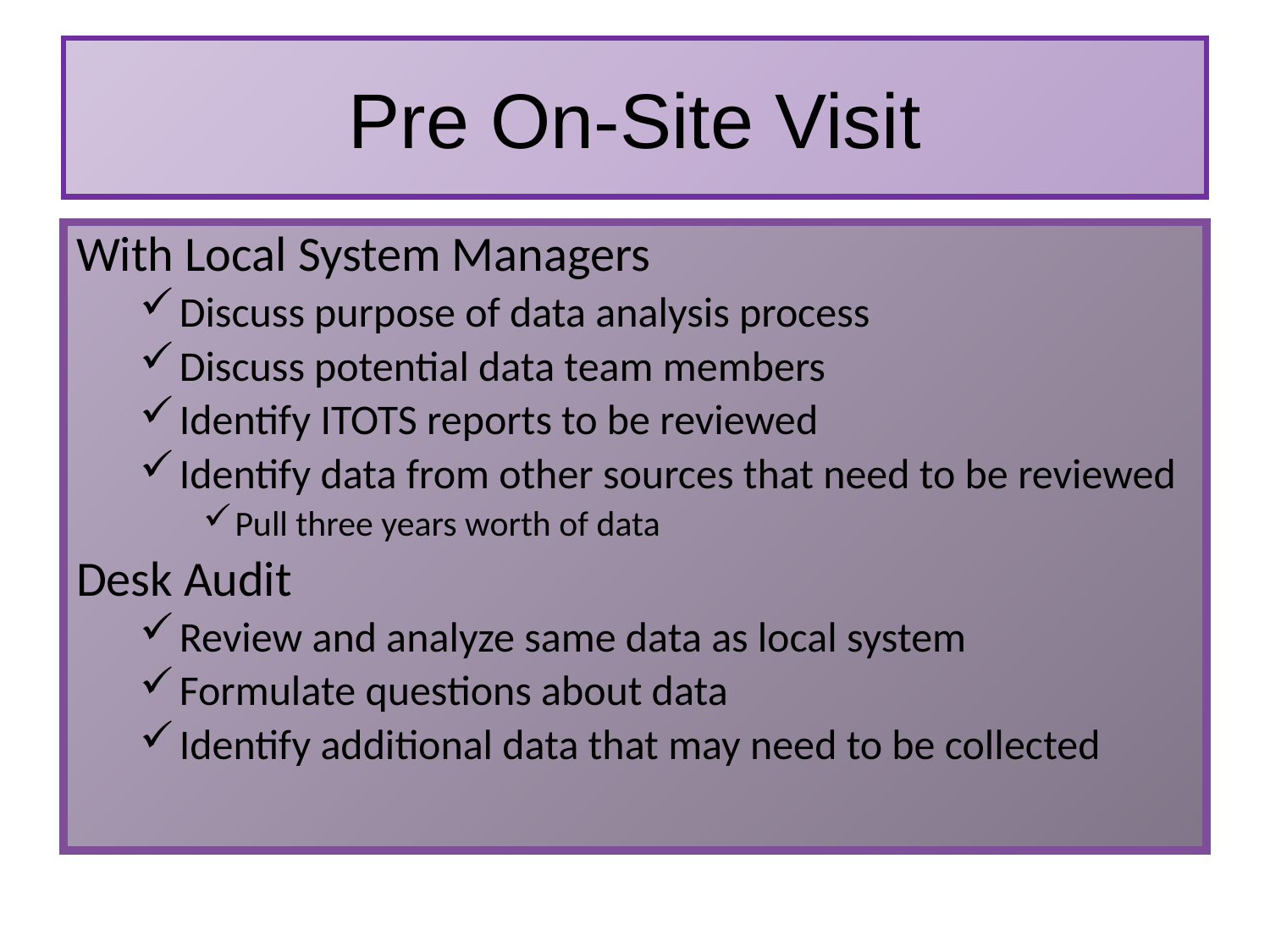

# Pre On-Site Visit
With Local System Managers
Discuss purpose of data analysis process
Discuss potential data team members
Identify ITOTS reports to be reviewed
Identify data from other sources that need to be reviewed
Pull three years worth of data
Desk Audit
Review and analyze same data as local system
Formulate questions about data
Identify additional data that may need to be collected